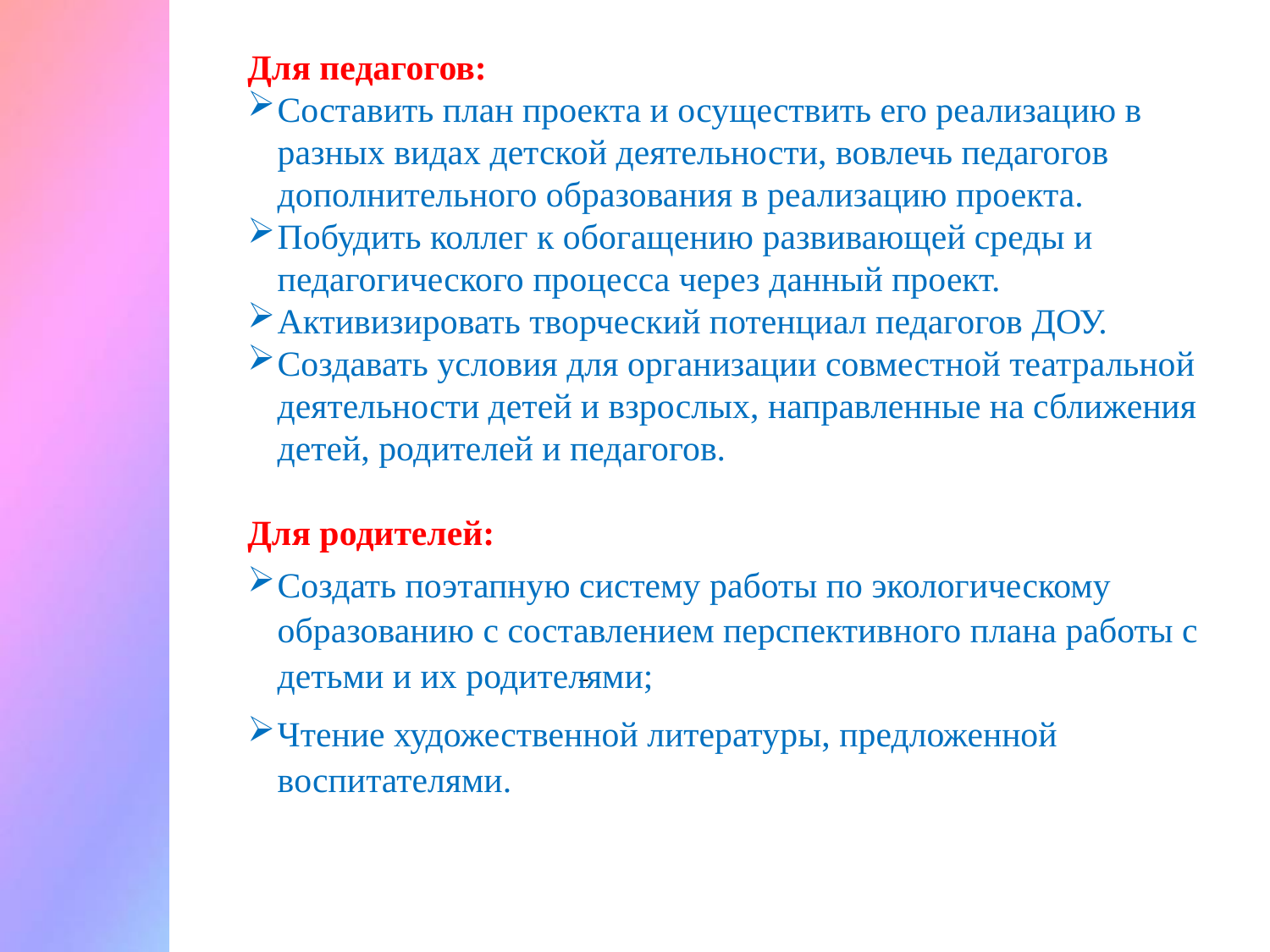

#
Для педагогов:
Составить план проекта и осуществить его реализацию в разных видах детской деятельности, вовлечь педагогов дополнительного образования в реализацию проекта.
Побудить коллег к обогащению развивающей среды и педагогического процесса через данный проект.
Активизировать творческий потенциал педагогов ДОУ.
Создавать условия для организации совместной театральной деятельности детей и взрослых, направленные на сближения детей, родителей и педагогов.

Для родителей:
Создать поэтапную систему работы по экологическому образованию с составлением перспективного плана работы с детьми и их родителями;
Чтение художественной литературы, предложенной воспитателями.

–